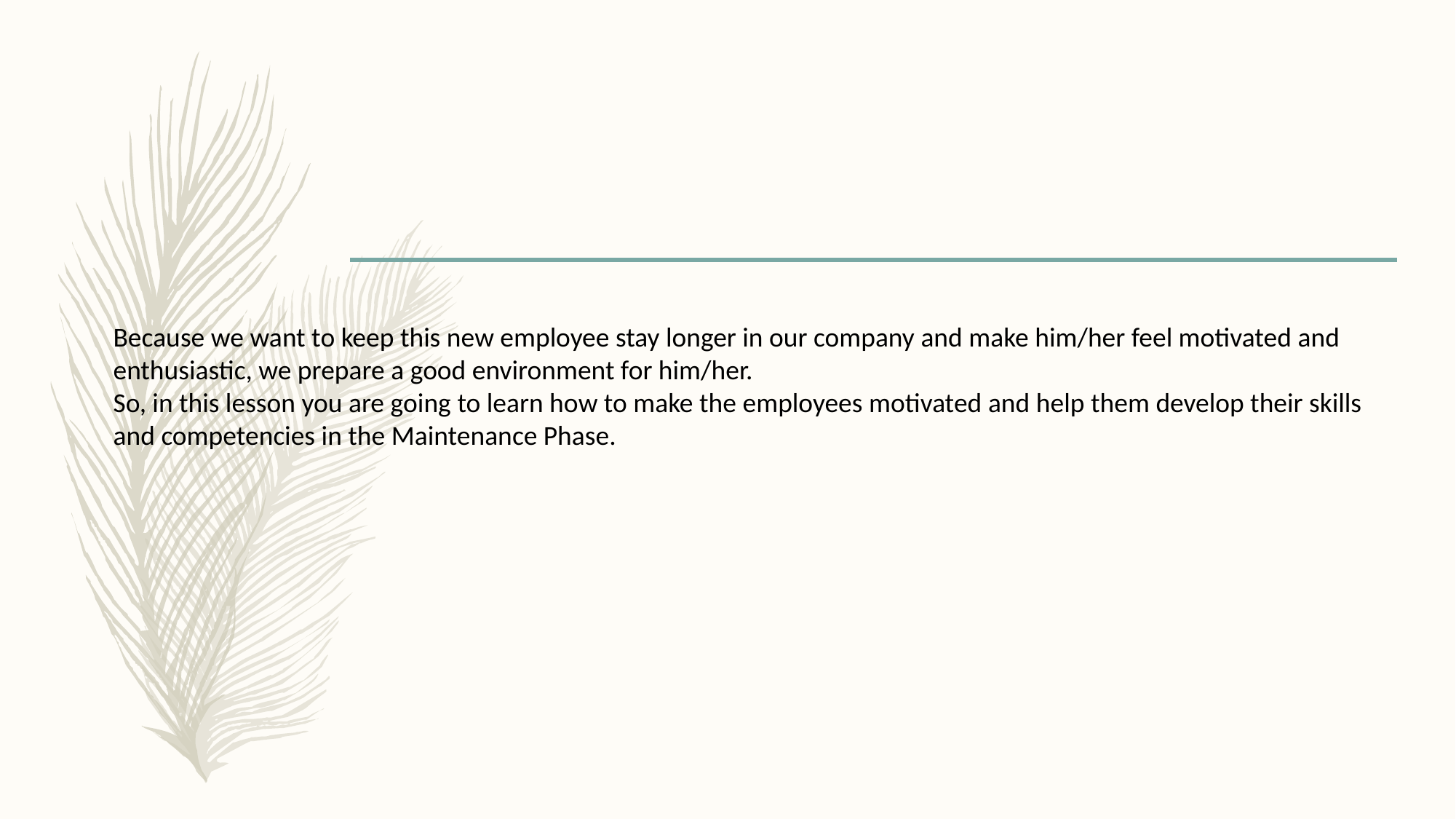

Because we want to keep this new employee stay longer in our company and make him/her feel motivated and enthusiastic, we prepare a good environment for him/her.
So, in this lesson you are going to learn how to make the employees motivated and help them develop their skills and competencies in the Maintenance Phase.